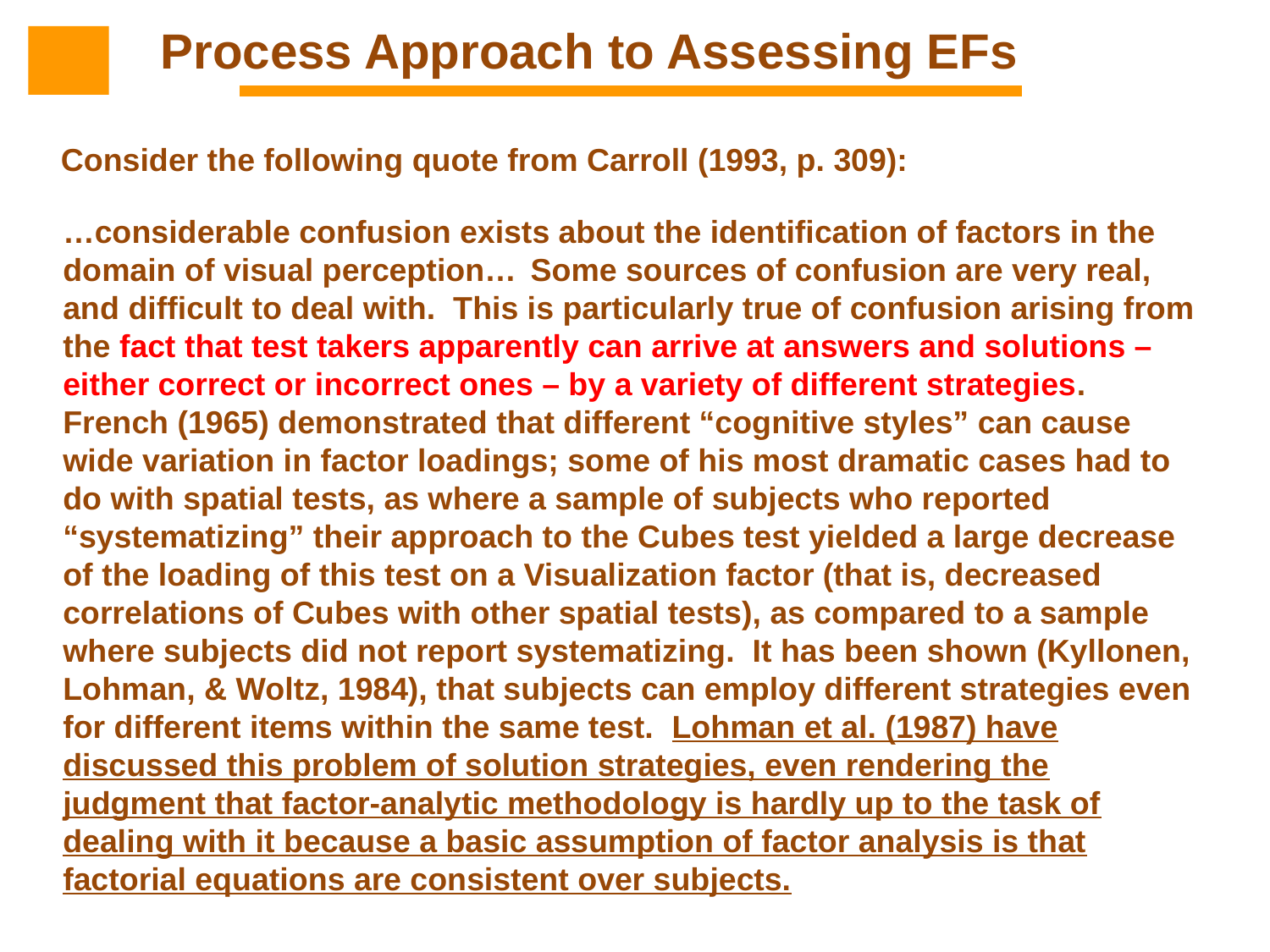

Process Approach to Assessing EFs
Consider the following quote from Carroll (1993, p. 309):
…considerable confusion exists about the identification of factors in the domain of visual perception…  Some sources of confusion are very real, and difficult to deal with.  This is particularly true of confusion arising from the fact that test takers apparently can arrive at answers and solutions – either correct or incorrect ones – by a variety of different strategies.  French (1965) demonstrated that different “cognitive styles” can cause wide variation in factor loadings; some of his most dramatic cases had to do with spatial tests, as where a sample of subjects who reported “systematizing” their approach to the Cubes test yielded a large decrease of the loading of this test on a Visualization factor (that is, decreased correlations of Cubes with other spatial tests), as compared to a sample where subjects did not report systematizing.  It has been shown (Kyllonen, Lohman, & Woltz, 1984), that subjects can employ different strategies even for different items within the same test.  Lohman et al. (1987) have discussed this problem of solution strategies, even rendering the judgment that factor-analytic methodology is hardly up to the task of dealing with it because a basic assumption of factor analysis is that factorial equations are consistent over subjects.